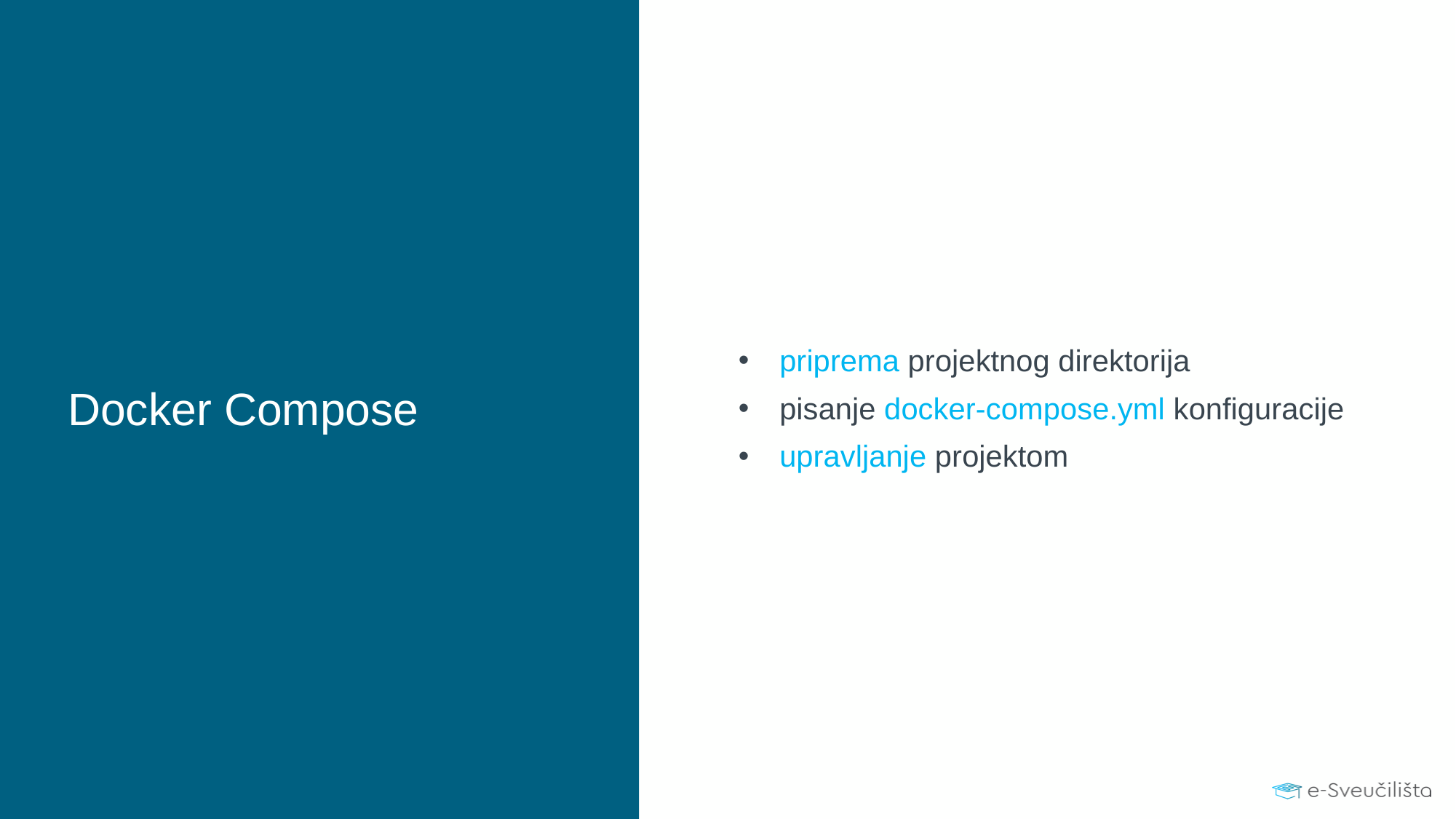

priprema projektnog direktorija
pisanje docker-compose.yml konfiguracije
upravljanje projektom
# Docker Compose